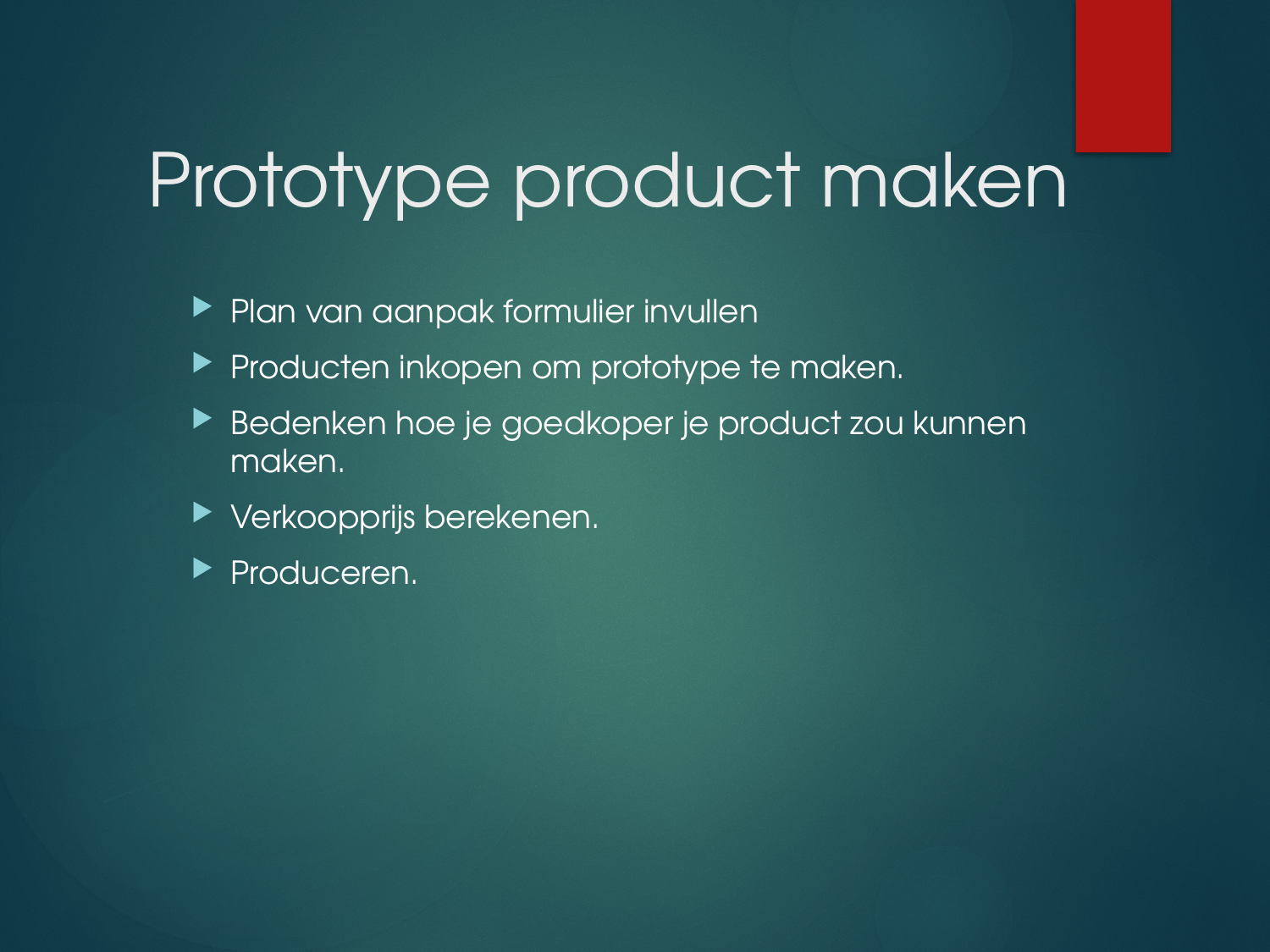

# Prototype product maken
Plan van aanpak formulier invullen
Producten inkopen om prototype te maken.
Bedenken hoe je goedkoper je product zou kunnen maken.
Verkoopprijs berekenen.
Produceren.